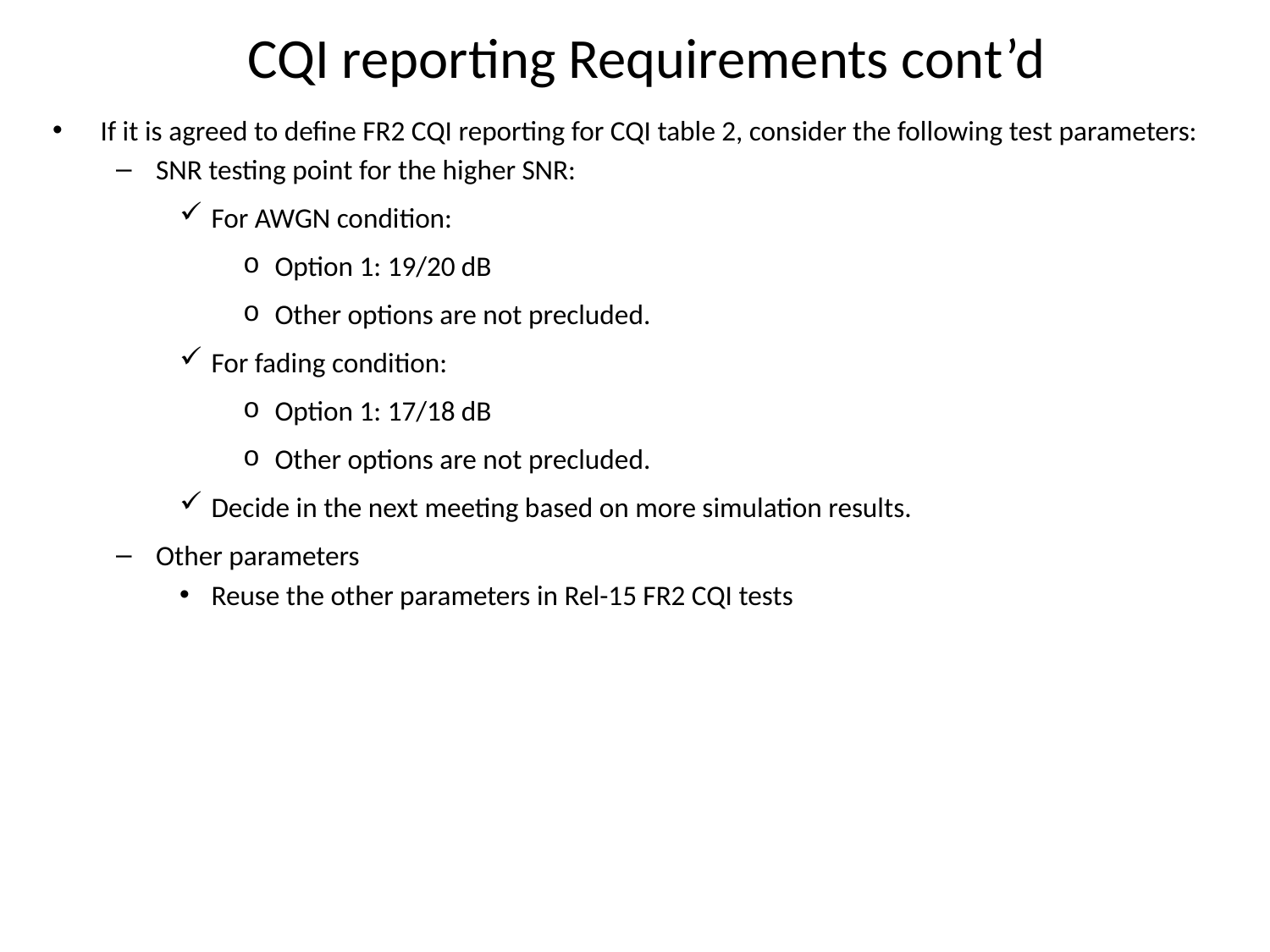

# CQI reporting Requirements cont’d
If it is agreed to define FR2 CQI reporting for CQI table 2, consider the following test parameters:
SNR testing point for the higher SNR:
For AWGN condition:
Option 1: 19/20 dB
Other options are not precluded.
For fading condition:
Option 1: 17/18 dB
Other options are not precluded.
Decide in the next meeting based on more simulation results.
Other parameters
Reuse the other parameters in Rel-15 FR2 CQI tests